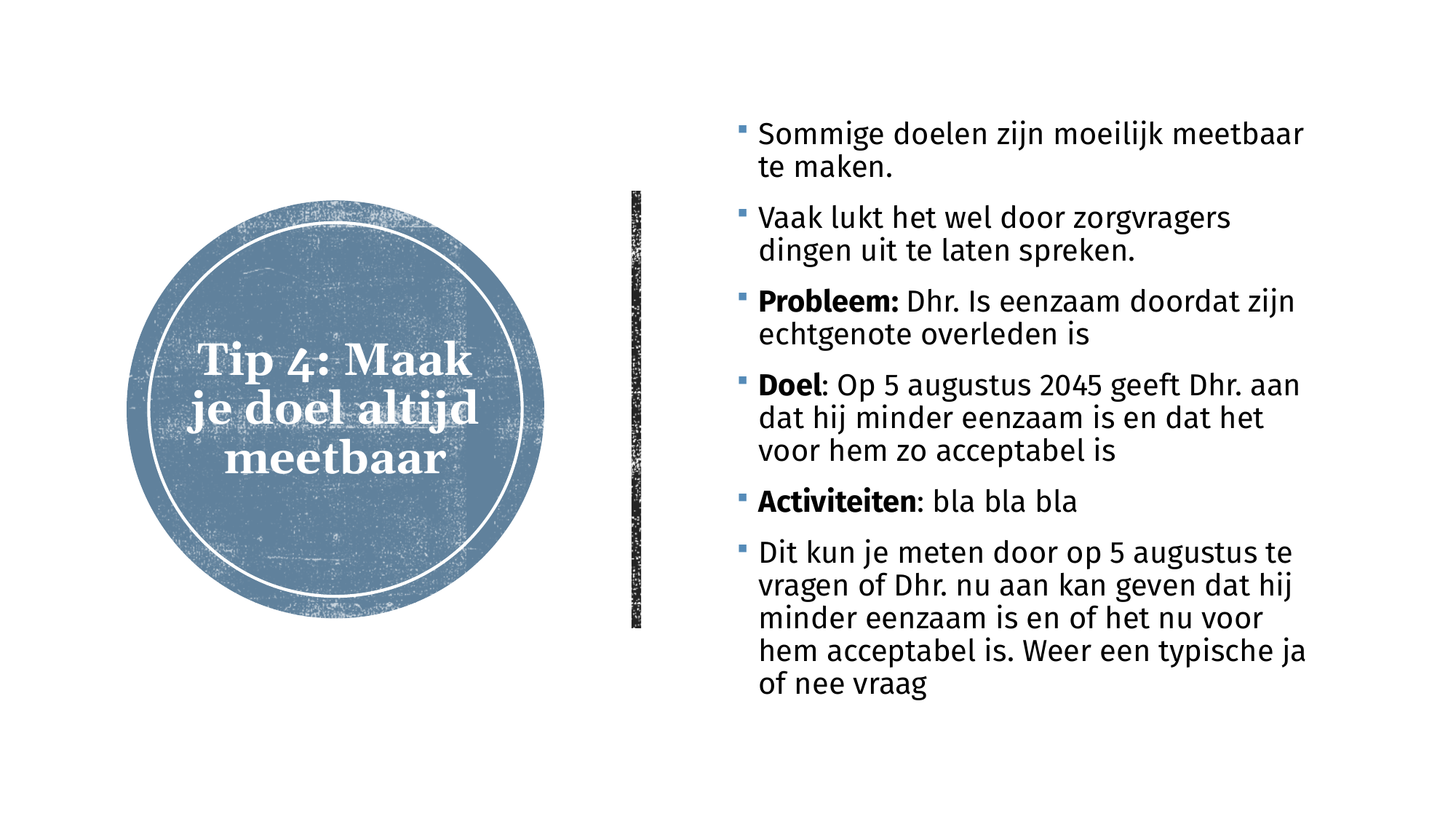

Sommige doelen zijn moeilijk meetbaar te maken.
Vaak lukt het wel door zorgvragers dingen uit te laten spreken.
Probleem: Dhr. Is eenzaam doordat zijn echtgenote overleden is
Doel: Op 5 augustus 2045 geeft Dhr. aan dat hij minder eenzaam is en dat het voor hem zo acceptabel is
Activiteiten: bla bla bla
Dit kun je meten door op 5 augustus te vragen of Dhr. nu aan kan geven dat hij minder eenzaam is en of het nu voor hem acceptabel is. Weer een typische ja of nee vraag

# Tip 4: Maak je doel altijd meetbaar